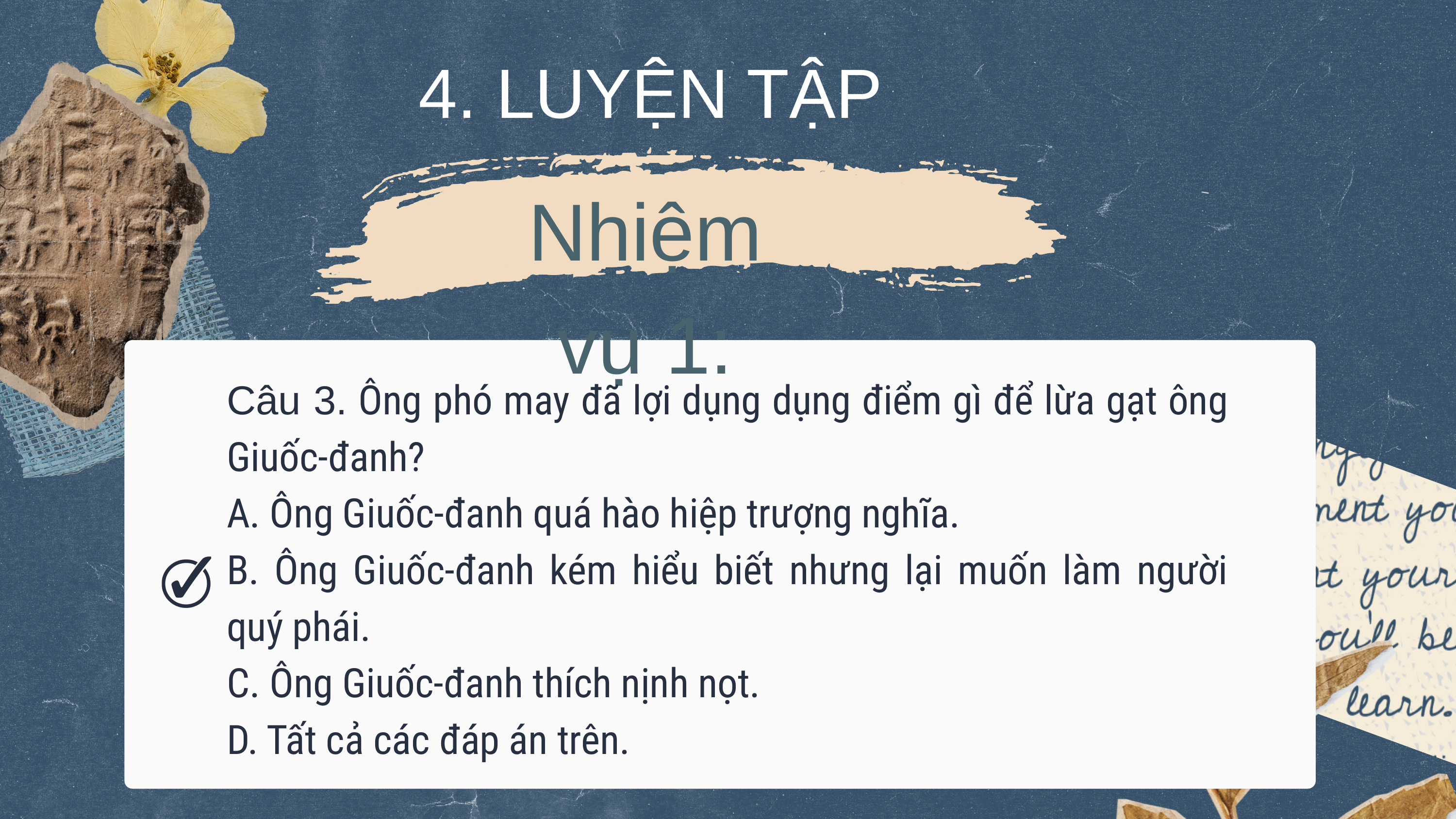

4. LUYỆN TẬP

Nhiệm vụ 1:

Câu 3. Ông phó may đã lợi dụng dụng điểm gì để lừa gạt ông Giuốc-đanh?
A. Ông Giuốc-đanh quá hào hiệp trượng nghĩa.
B. Ông Giuốc-đanh kém hiểu biết nhưng lại muốn làm người quý phái.
C. Ông Giuốc-đanh thích nịnh nọt.
D. Tất cả các đáp án trên.